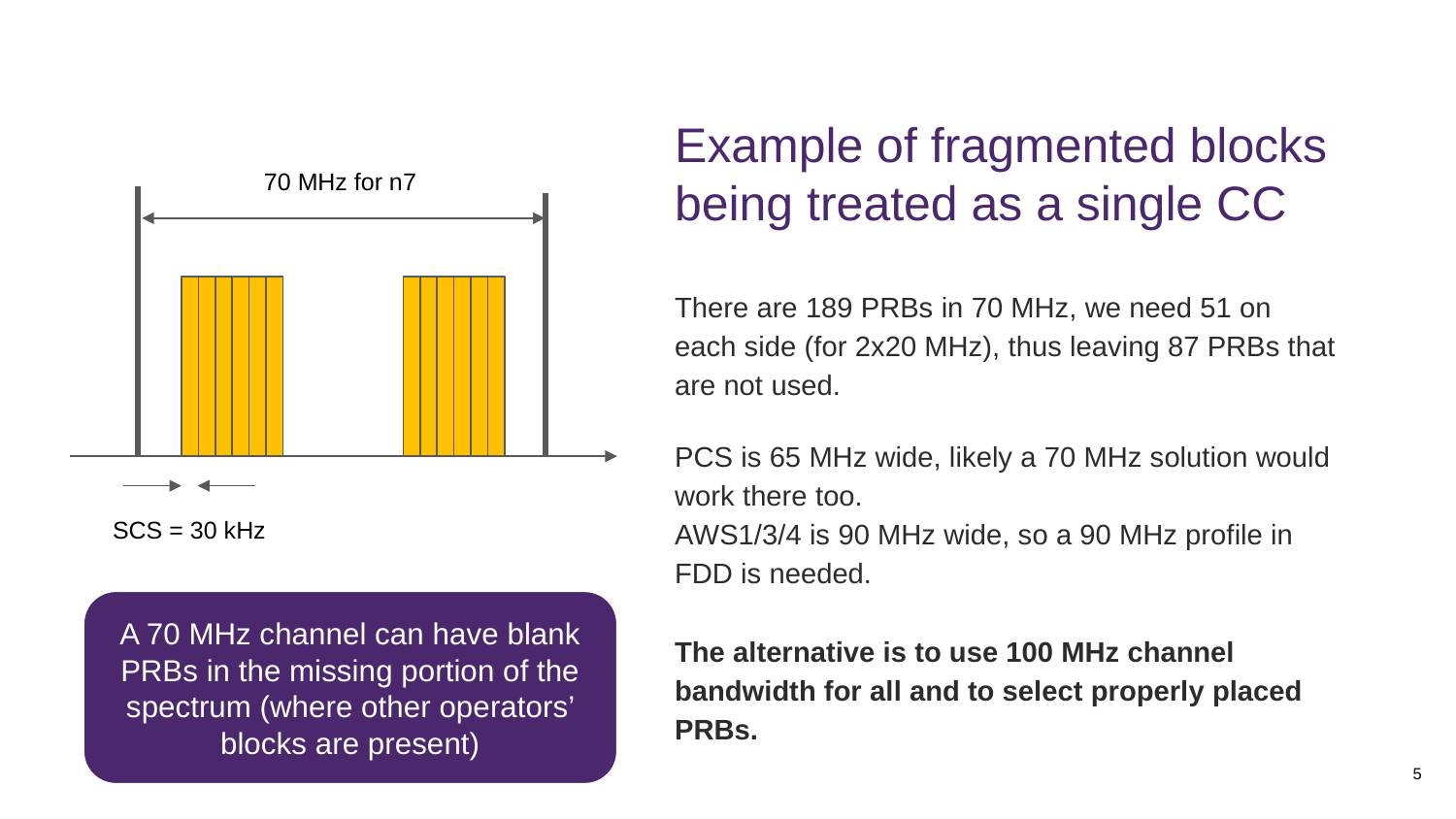

Example of fragmented blocks being treated as a single CC
70 MHz for n7

SCS = 30 kHz
There are 189 PRBs in 70 MHz, we need 51 on each side (for 2x20 MHz), thus leaving 87 PRBs that are not used.
PCS is 65 MHz wide, likely a 70 MHz solution would work there too.
AWS1/3/4 is 90 MHz wide, so a 90 MHz profile in FDD is needed.

The alternative is to use 100 MHz channel bandwidth for all and to select properly placed PRBs.
A 70 MHz channel can have blank PRBs in the missing portion of the spectrum (where other operators’ blocks are present)
5